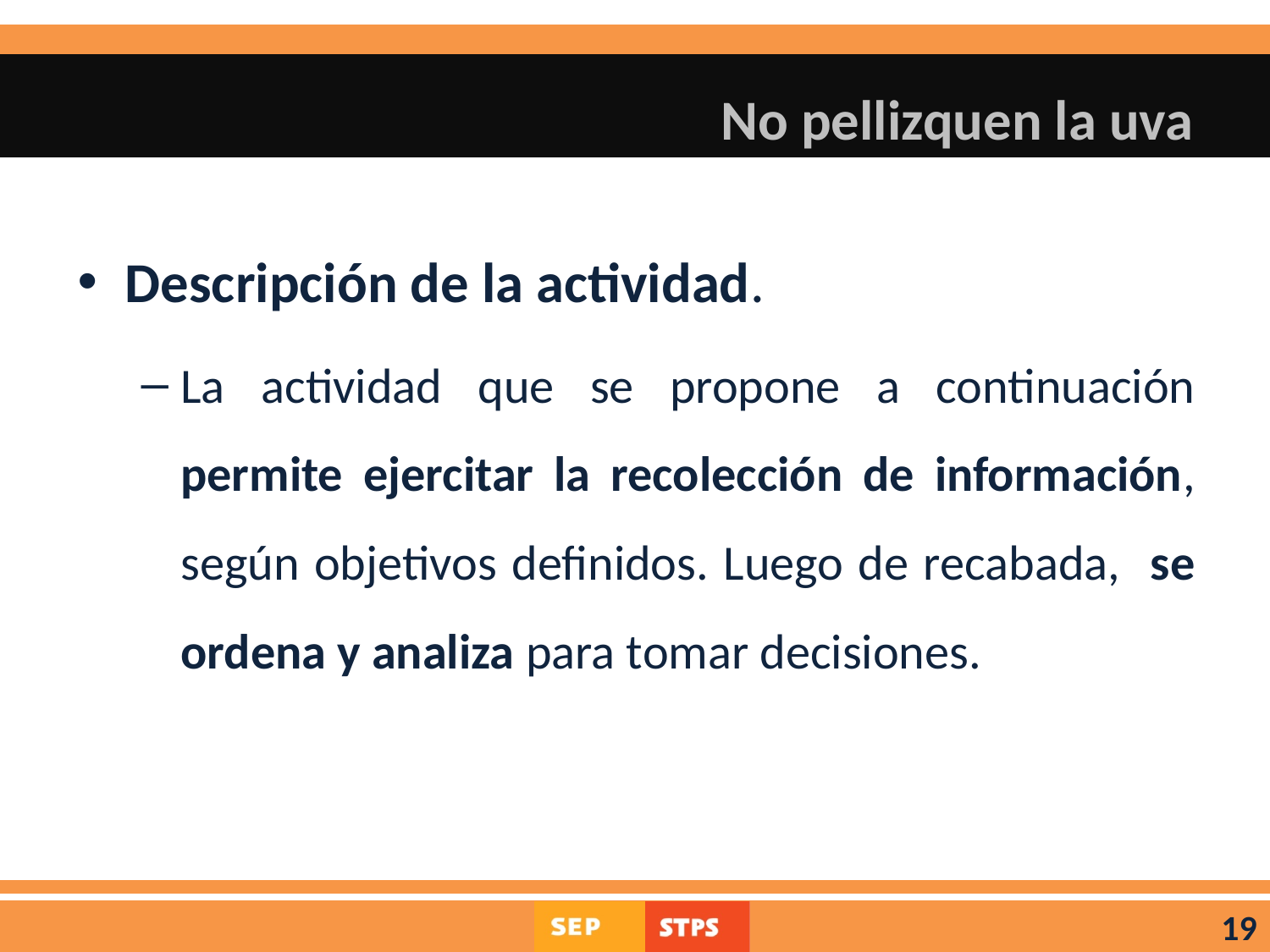

# No pellizquen la uva
Descripción de la actividad.
La actividad que se propone a continuación permite ejercitar la recolección de información, según objetivos definidos. Luego de recabada,  se ordena y analiza para tomar decisiones.

19